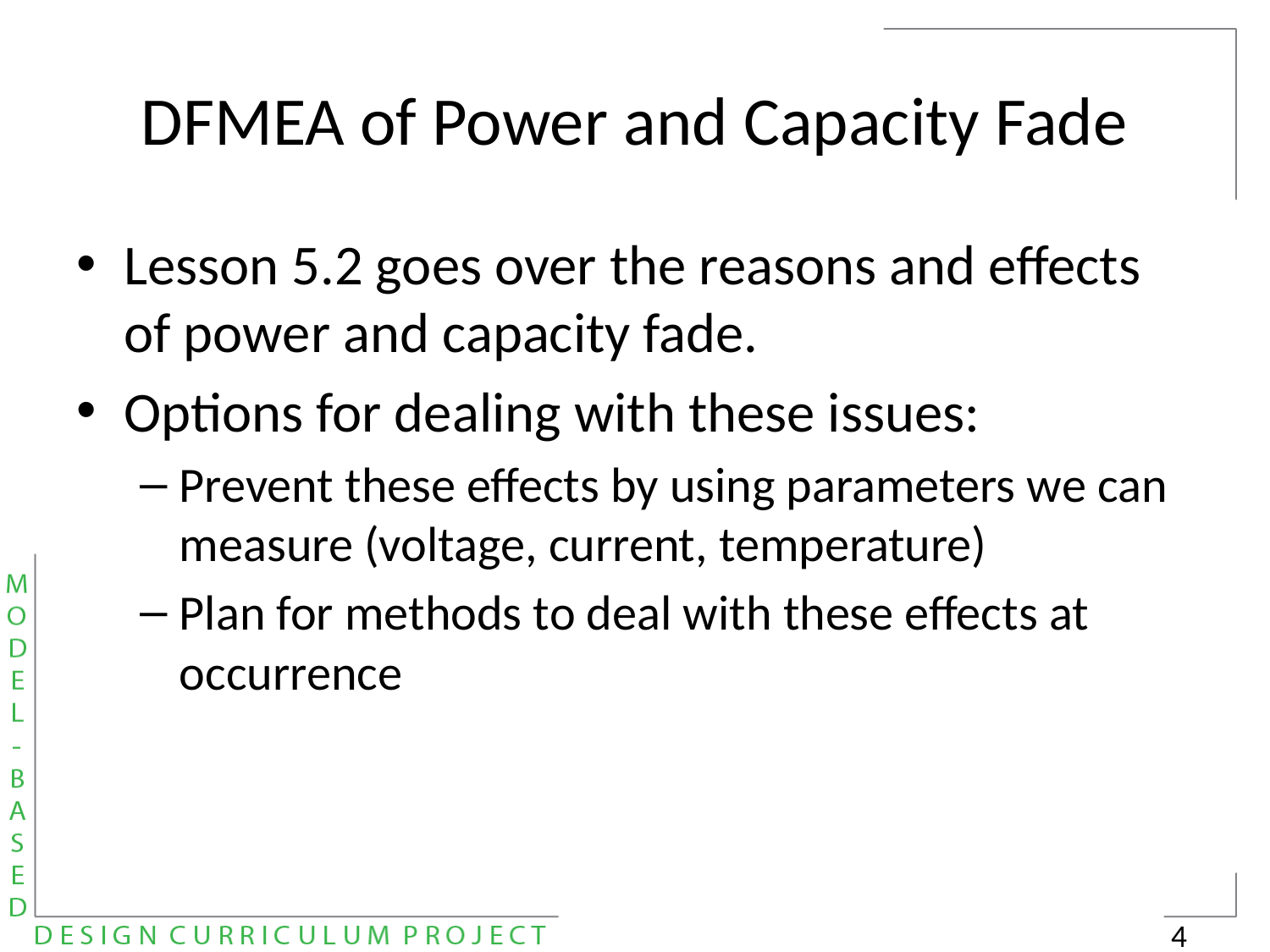

# DFMEA of Power and Capacity Fade
Lesson 5.2 goes over the reasons and effects of power and capacity fade.
Options for dealing with these issues:
Prevent these effects by using parameters we can measure (voltage, current, temperature)
Plan for methods to deal with these effects at occurrence